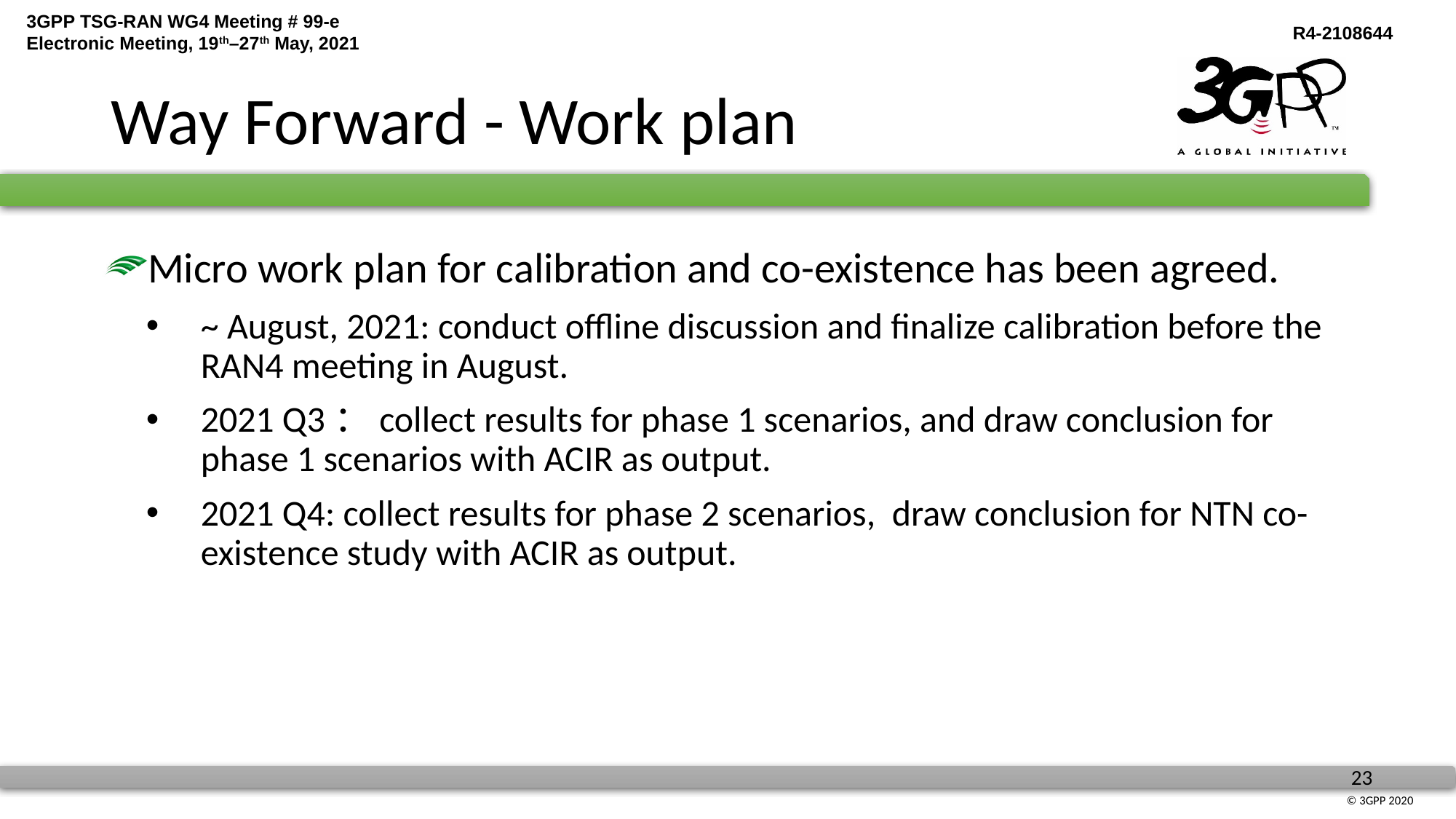

# Way Forward - Work plan
Micro work plan for calibration and co-existence has been agreed.
~ August, 2021: conduct offline discussion and finalize calibration before the RAN4 meeting in August.
2021 Q3：collect results for phase 1 scenarios, and draw conclusion for phase 1 scenarios with ACIR as output.
2021 Q4: collect results for phase 2 scenarios,  draw conclusion for NTN co-existence study with ACIR as output.